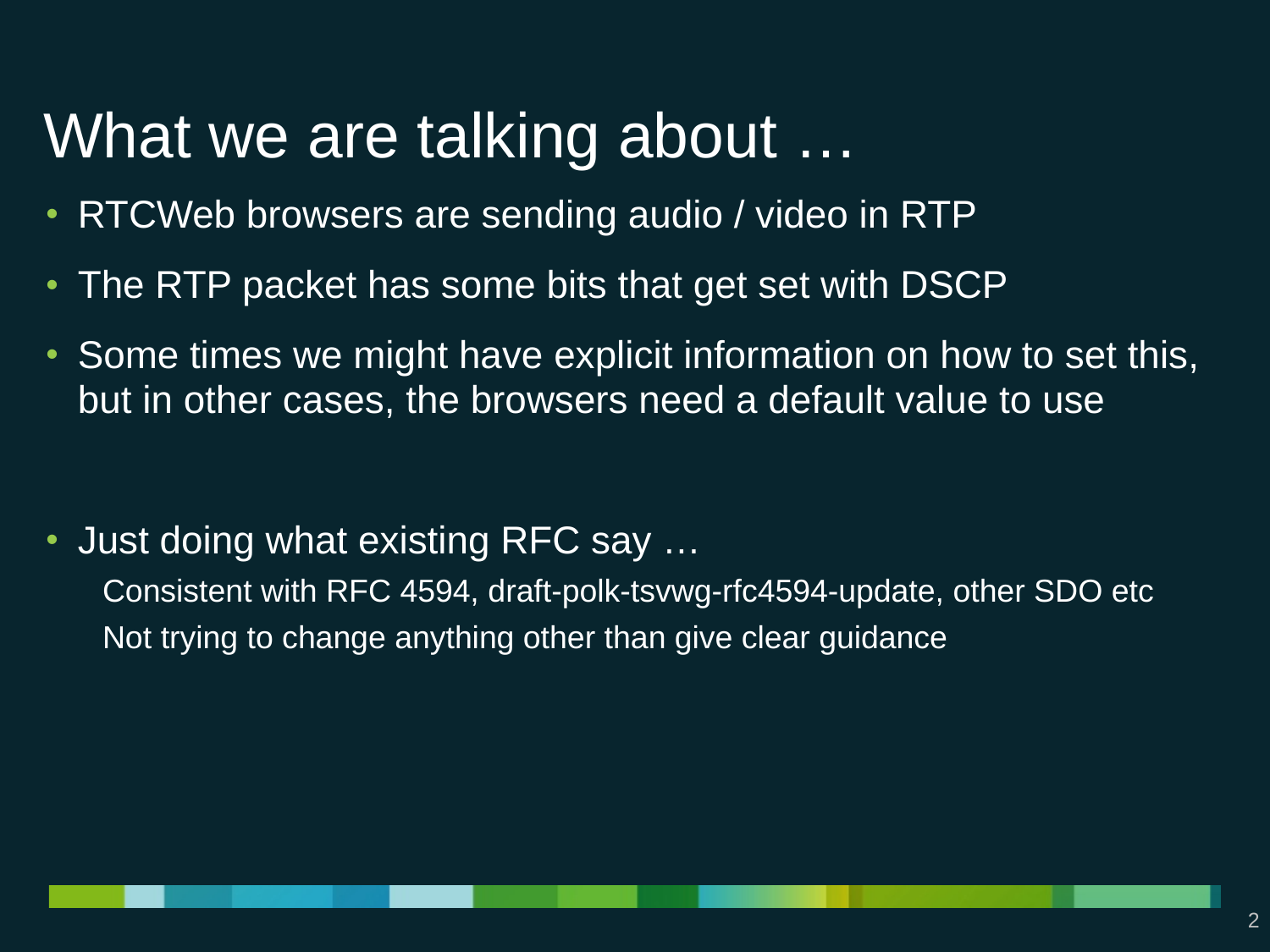

# What we are talking about …
RTCWeb browsers are sending audio / video in RTP
The RTP packet has some bits that get set with DSCP
Some times we might have explicit information on how to set this, but in other cases, the browsers need a default value to use

Just doing what existing RFC say …
Consistent with RFC 4594, draft-polk-tsvwg-rfc4594-update, other SDO etc
Not trying to change anything other than give clear guidance